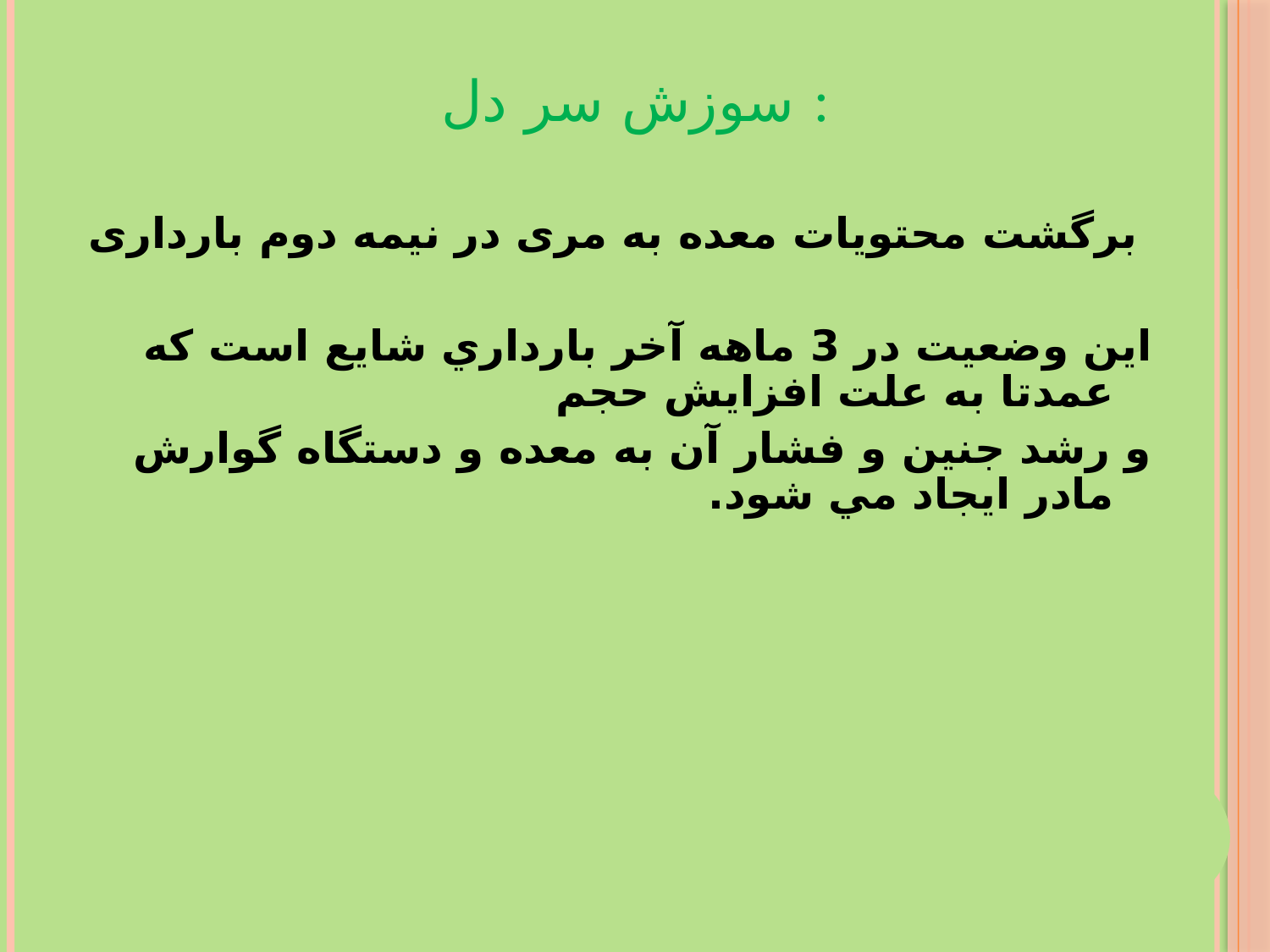

# سوزش سر دل :
 برگشت محتويات معده به مری در نيمه دوم بارداری

اين وضعيت در 3 ماهه آخر بارداري شايع است كه عمدتا به علت افزايش حجم
و رشد جنين و فشار آن به معده و دستگاه گوارش مادر ايجاد مي شود.